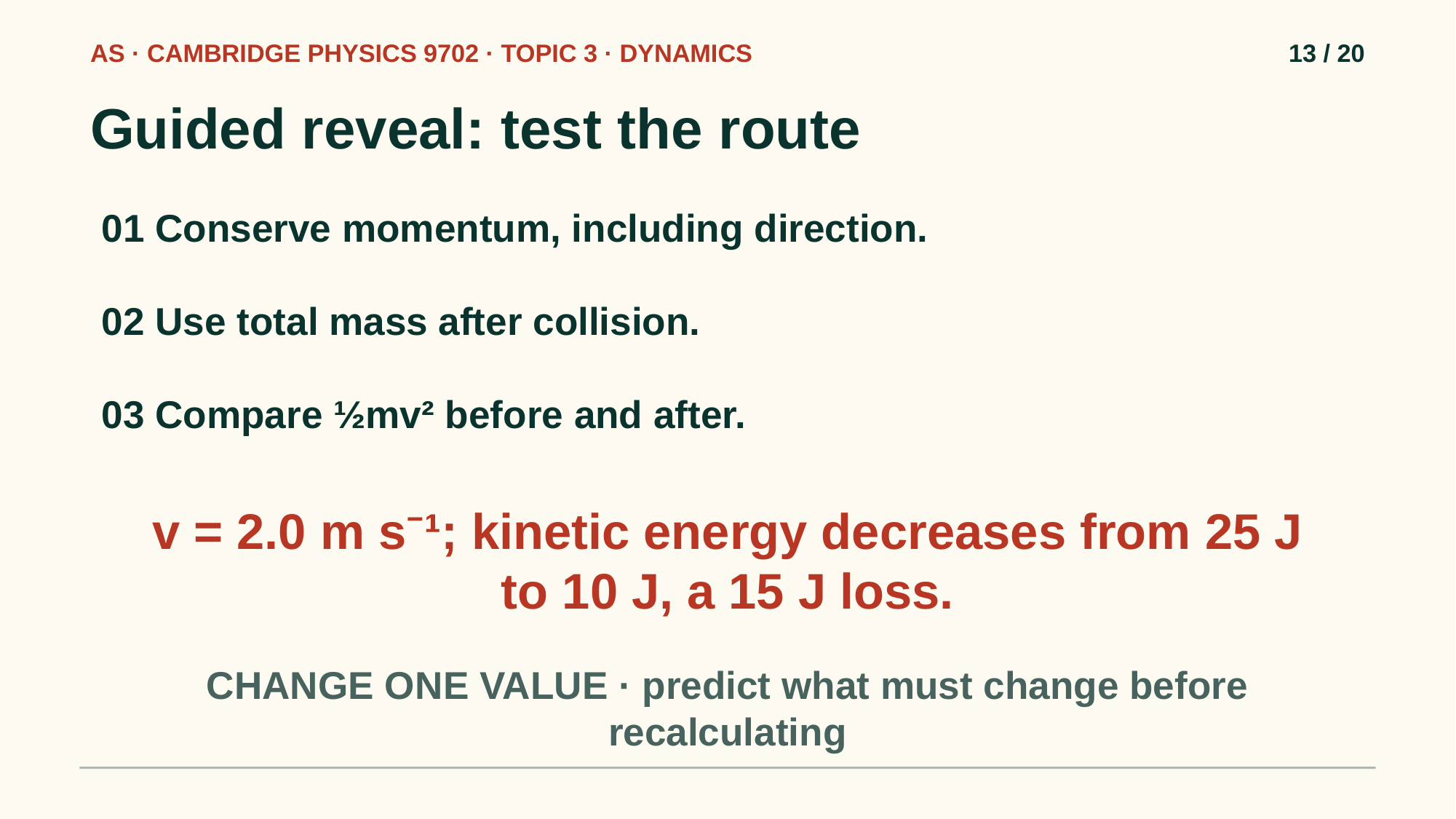

AS · CAMBRIDGE PHYSICS 9702 · TOPIC 3 · DYNAMICS
13 / 20
Guided reveal: test the route
01 Conserve momentum, including direction.
02 Use total mass after collision.
03 Compare ½mv² before and after.
v = 2.0 m s⁻¹; kinetic energy decreases from 25 J to 10 J, a 15 J loss.
CHANGE ONE VALUE · predict what must change before recalculating